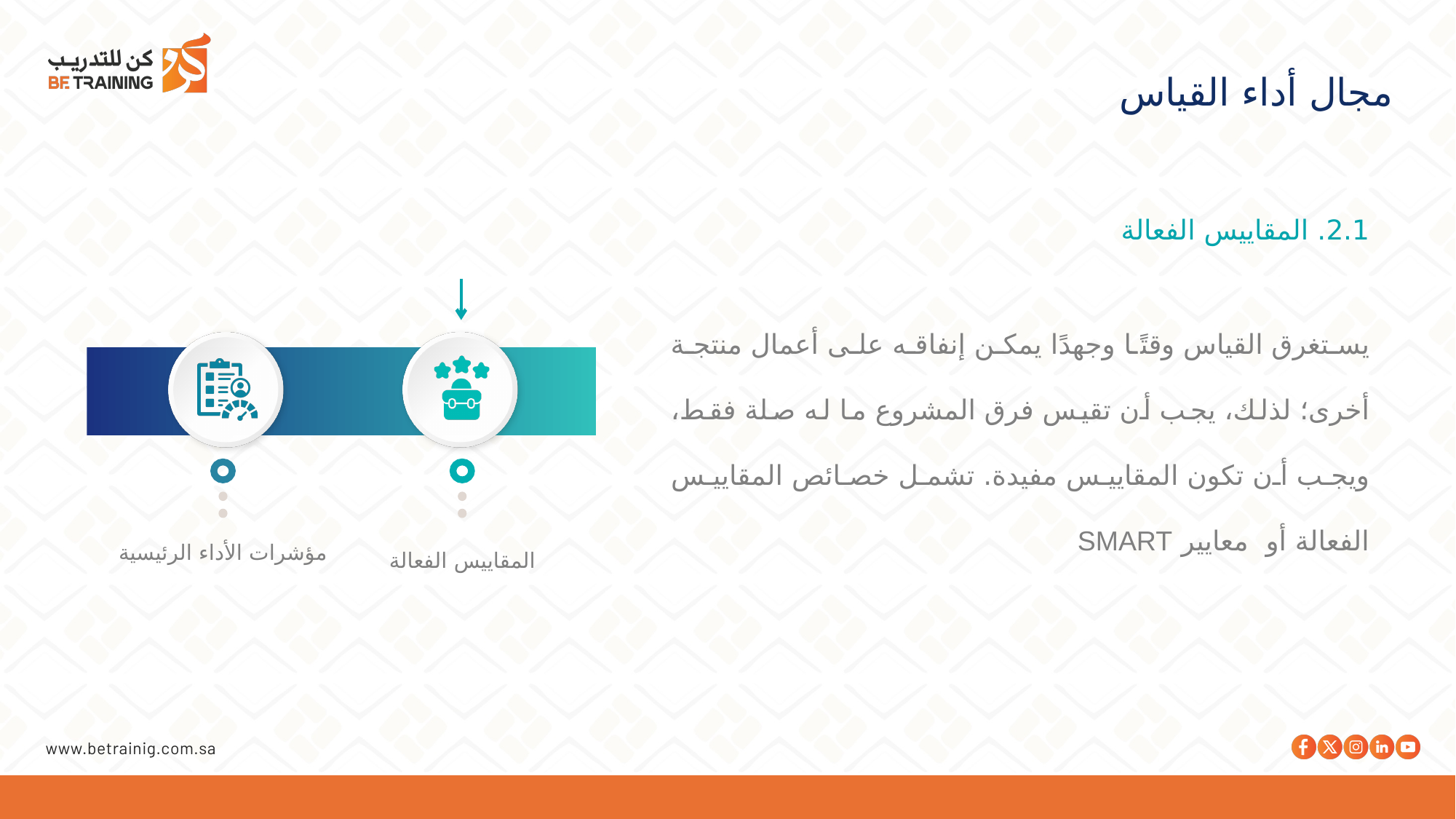

مجال أداء القياس
2.1. المقاييس الفعالة

يستغرق القياس وقتًا وجهدًا يمكن إنفاقه على أعمال منتجة أخرى؛ لذلك، يجب أن تقيس فرق المشروع ما له صلة فقط، ويجب أن تكون المقاييس مفيدة. تشمل خصائص المقاييس الفعالة أو  معايير SMART

المقاييس الفعالة
مؤشرات الأداء الرئيسية